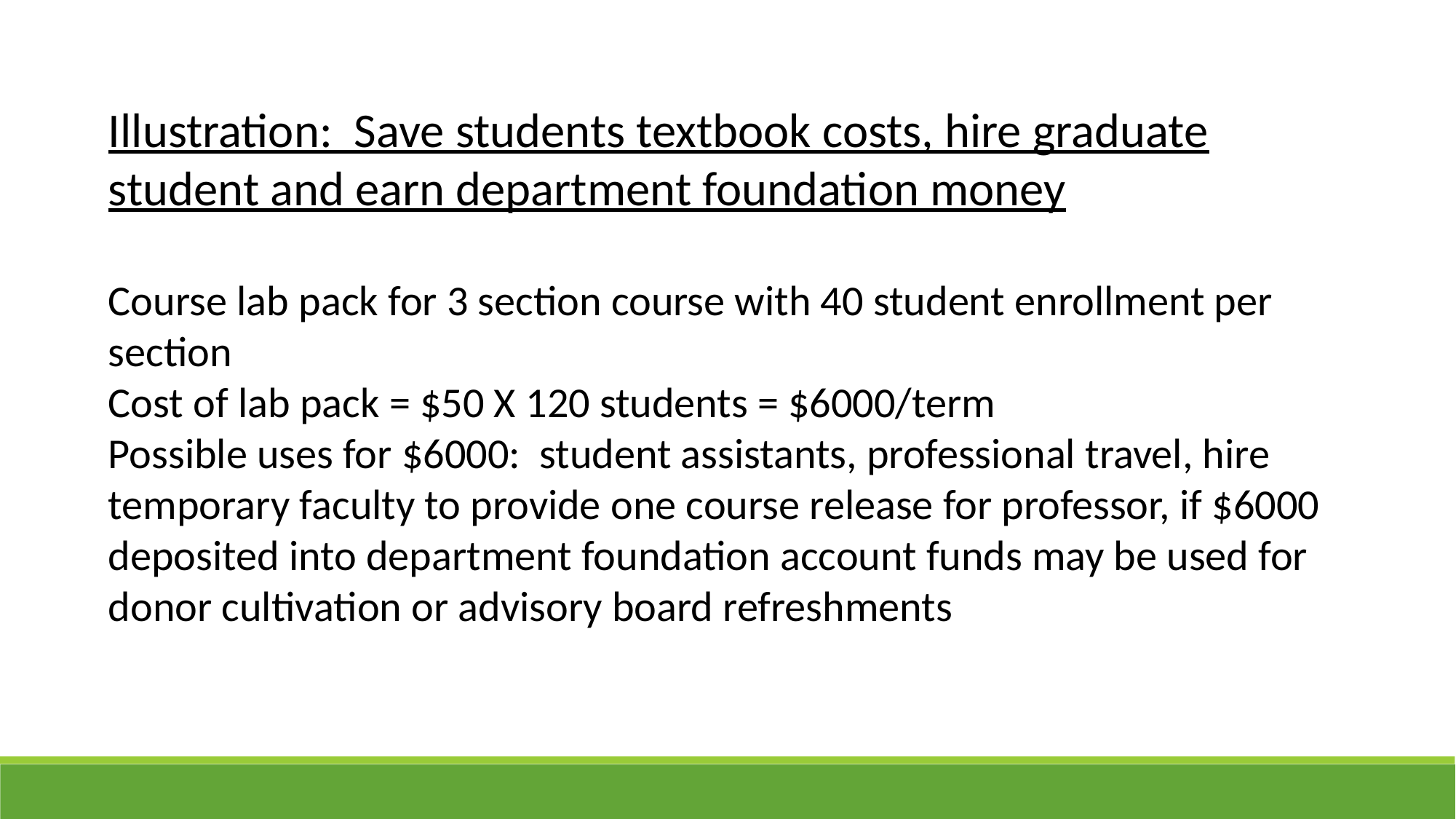

Illustration:  Save students textbook costs, hire graduate student and earn department foundation money

Course lab pack for 3 section course with 40 student enrollment per section
Cost of lab pack = $50 X 120 students = $6000/term
Possible uses for $6000:  student assistants, professional travel, hire temporary faculty to provide one course release for professor, if $6000 deposited into department foundation account funds may be used for donor cultivation or advisory board refreshments